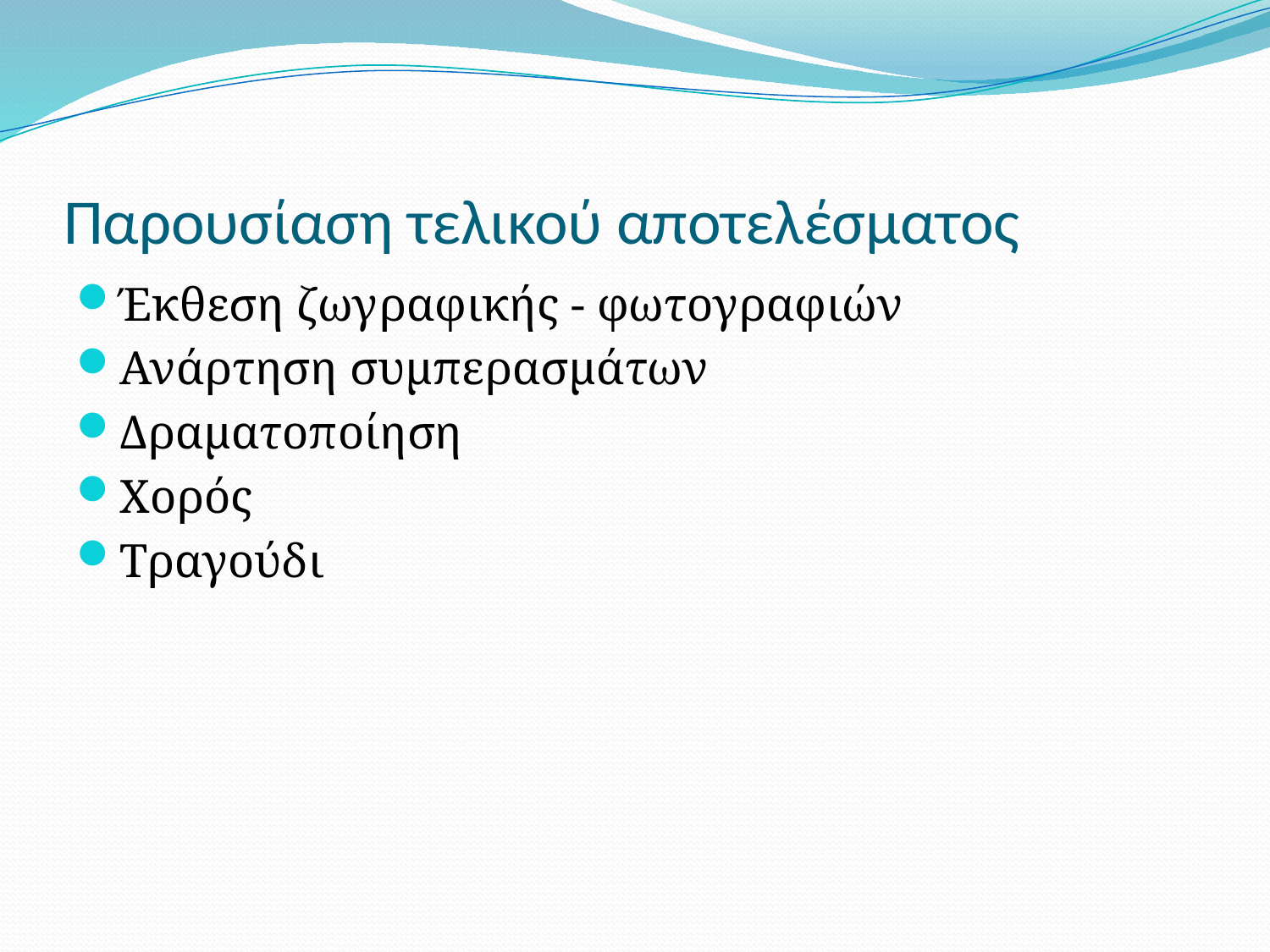

# Παρουσίαση τελικού αποτελέσματος
Έκθεση ζωγραφικής - φωτογραφιών
Ανάρτηση συμπερασμάτων
Δραματοποίηση
Χορός
Τραγούδι